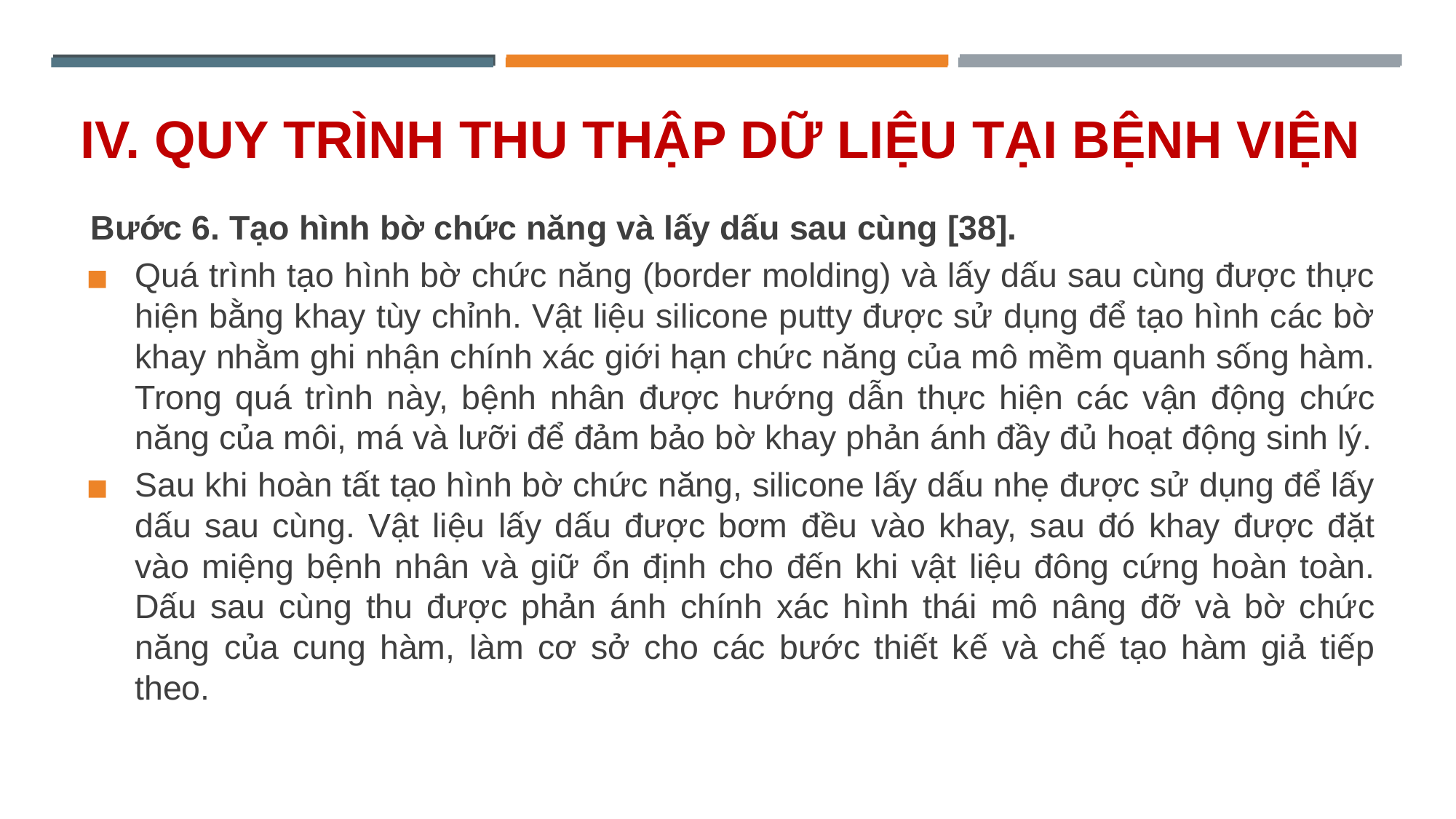

# IV. QUY TRÌNH THU THẬP DỮ LIỆU TẠI BỆNH VIỆN
Bước 6. Tạo hình bờ chức năng và lấy dấu sau cùng [38].
Quá trình tạo hình bờ chức năng (border molding) và lấy dấu sau cùng được thực hiện bằng khay tùy chỉnh. Vật liệu silicone putty được sử dụng để tạo hình các bờ khay nhằm ghi nhận chính xác giới hạn chức năng của mô mềm quanh sống hàm. Trong quá trình này, bệnh nhân được hướng dẫn thực hiện các vận động chức năng của môi, má và lưỡi để đảm bảo bờ khay phản ánh đầy đủ hoạt động sinh lý.
Sau khi hoàn tất tạo hình bờ chức năng, silicone lấy dấu nhẹ được sử dụng để lấy dấu sau cùng. Vật liệu lấy dấu được bơm đều vào khay, sau đó khay được đặt vào miệng bệnh nhân và giữ ổn định cho đến khi vật liệu đông cứng hoàn toàn. Dấu sau cùng thu được phản ánh chính xác hình thái mô nâng đỡ và bờ chức năng của cung hàm, làm cơ sở cho các bước thiết kế và chế tạo hàm giả tiếp theo.